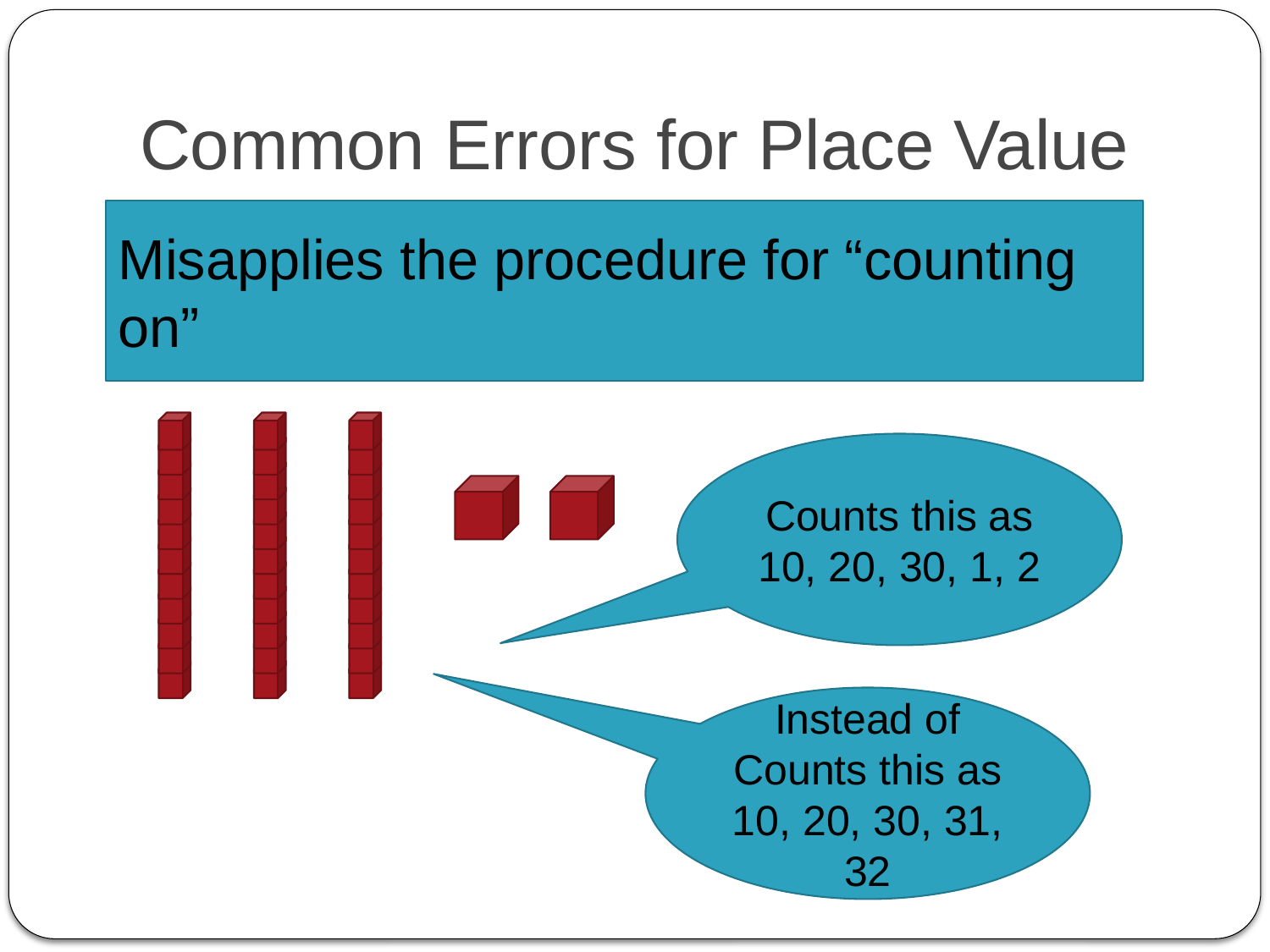

# Common Errors for Place Value
Misapplies the procedure for “counting on”

Counts this as 10, 20, 30, 1, 2

Instead of Counts this as 10, 20, 30, 31, 32